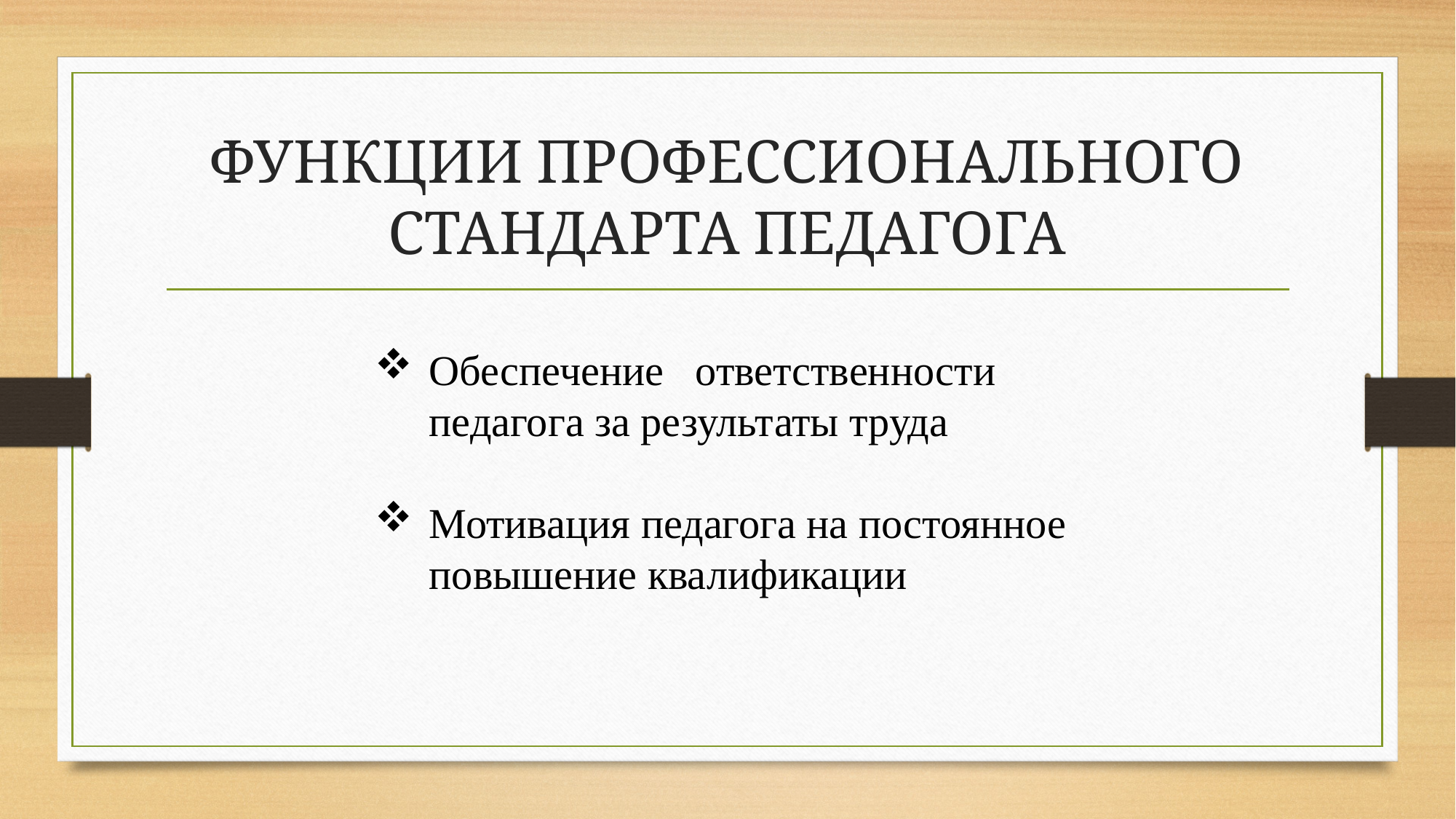

# ФУНКЦИИ ПРОФЕССИОНАЛЬНОГО СТАНДАРТА ПЕДАГОГА
Обеспечение   ответственности педагога за результаты труда

Мотивация педагога на постоянное повышение квалификации